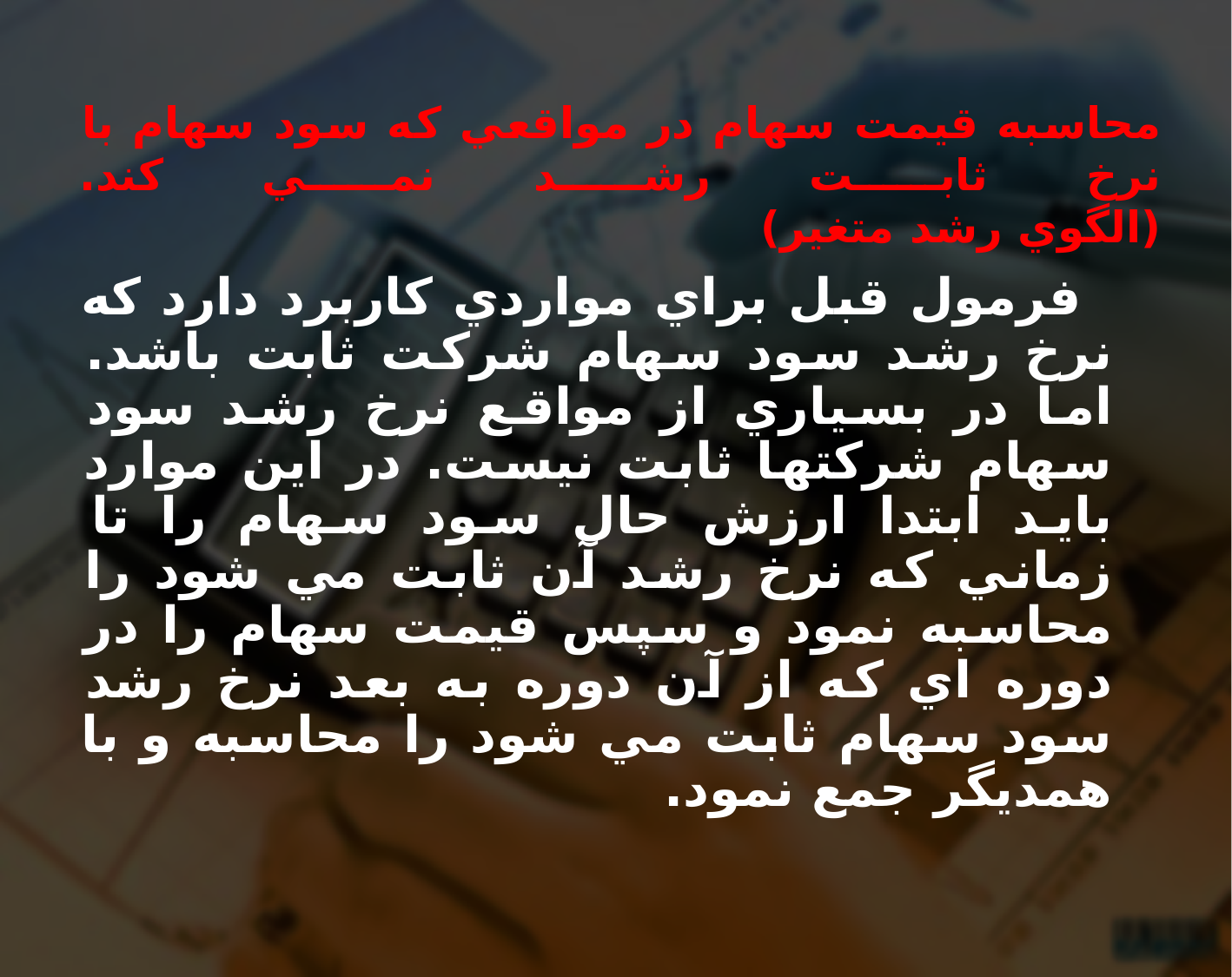

# محاسبه قيمت سهام در مواقعي كه سود سهام با نرخ ثابت رشد نمي كند. (الگوي رشد متغير)
    فرمول قبل براي مواردي كاربرد دارد كه نرخ رشد سود سهام شركت ثابت باشد. اما در بسياري از مواقع نرخ رشد سود سهام شركتها ثابت نيست. در اين موارد بايد ابتدا ارزش حال سود سهام را تا زماني كه نرخ رشد آن ثابت مي شود را محاسبه نمود و سپس قيمت سهام را در دوره اي كه از آن دوره به بعد نرخ رشد سود سهام ثابت مي شود را محاسبه و با همديگر جمع نمود.